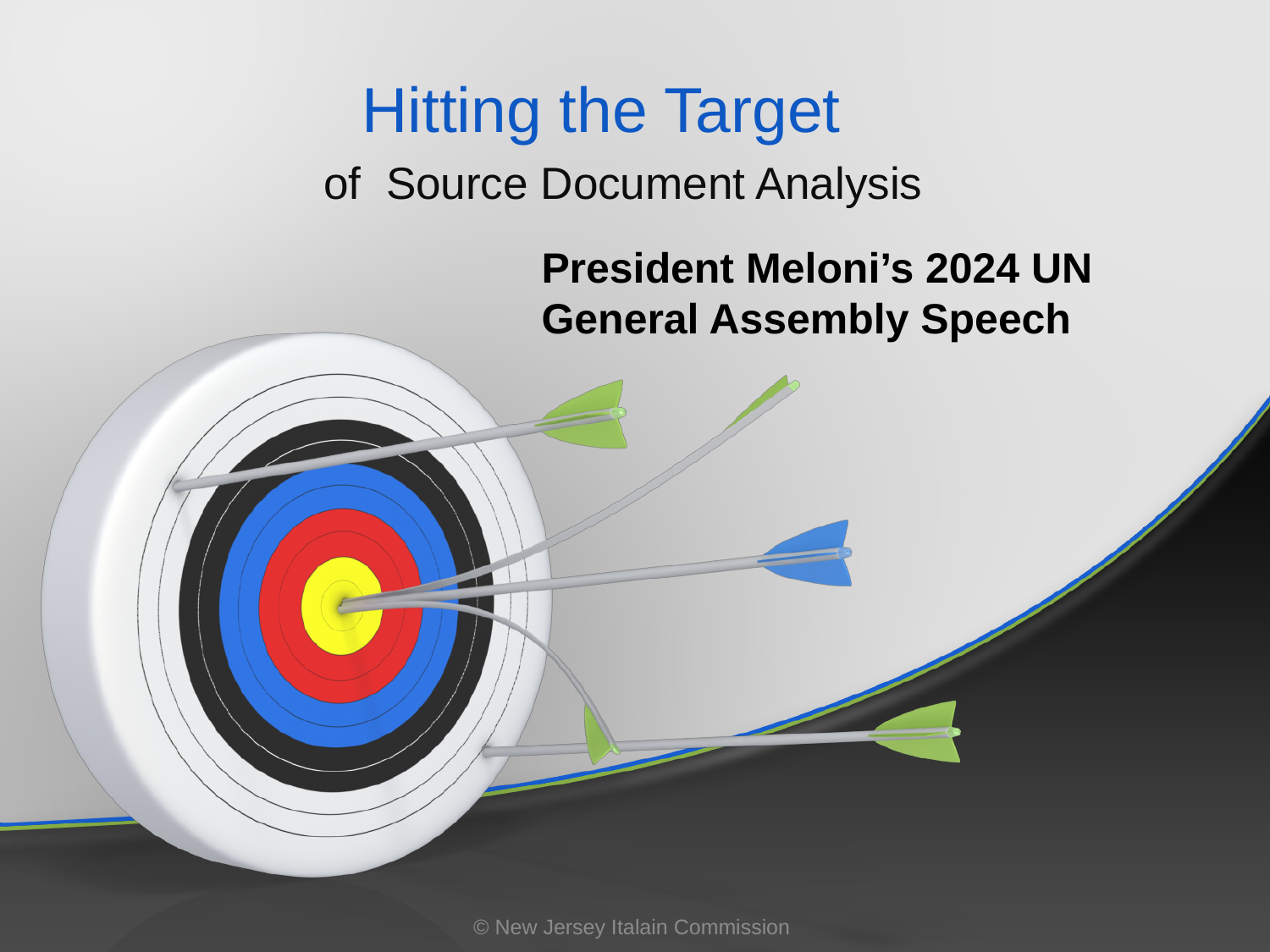

# Hitting the Target
		of  Source Document Analysis
President Meloni’s 2024 UN General Assembly Speech
© New Jersey Italain Commission